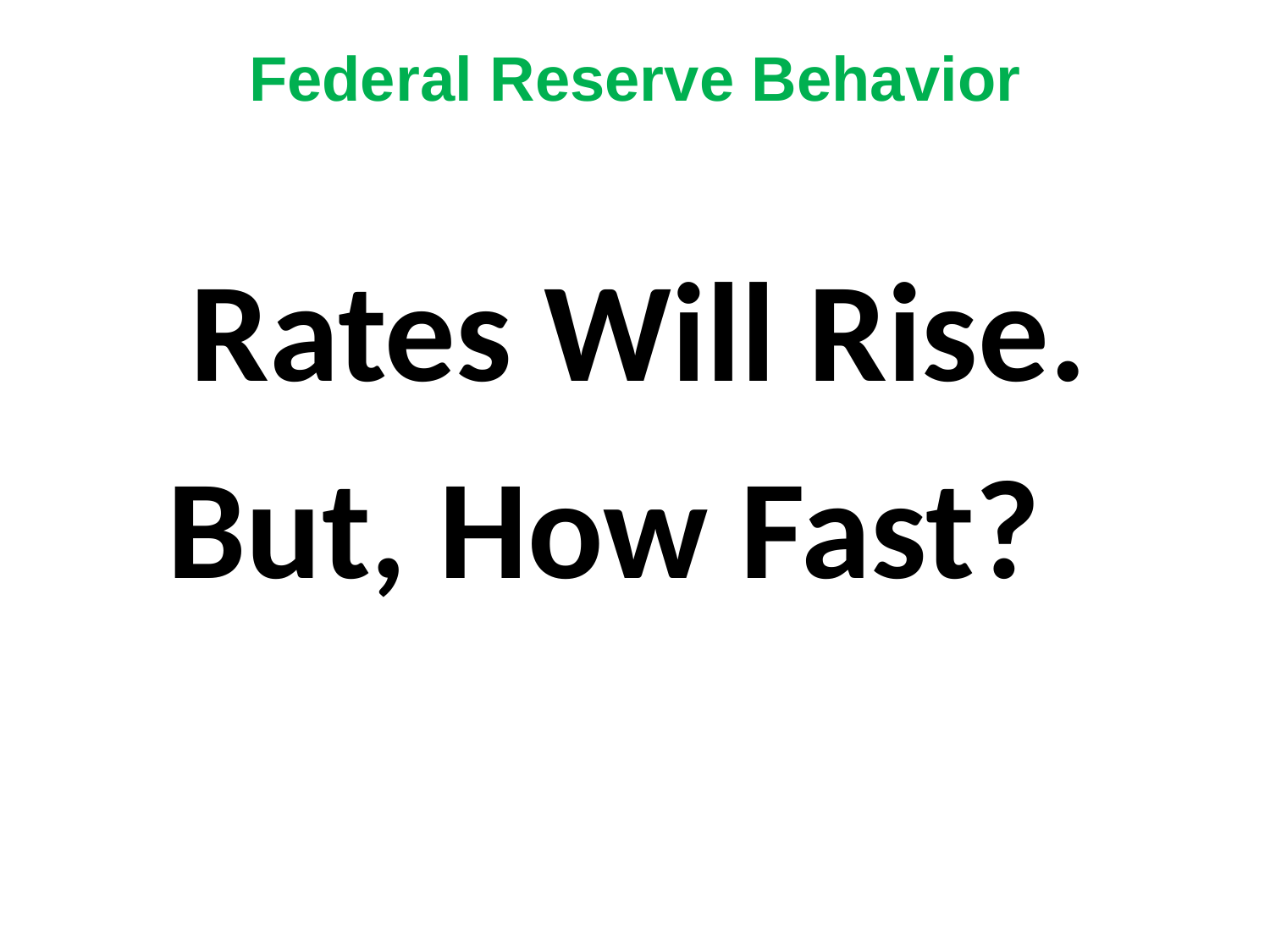

# Federal Reserve Behavior

Rates Will Rise.
But, How Fast?